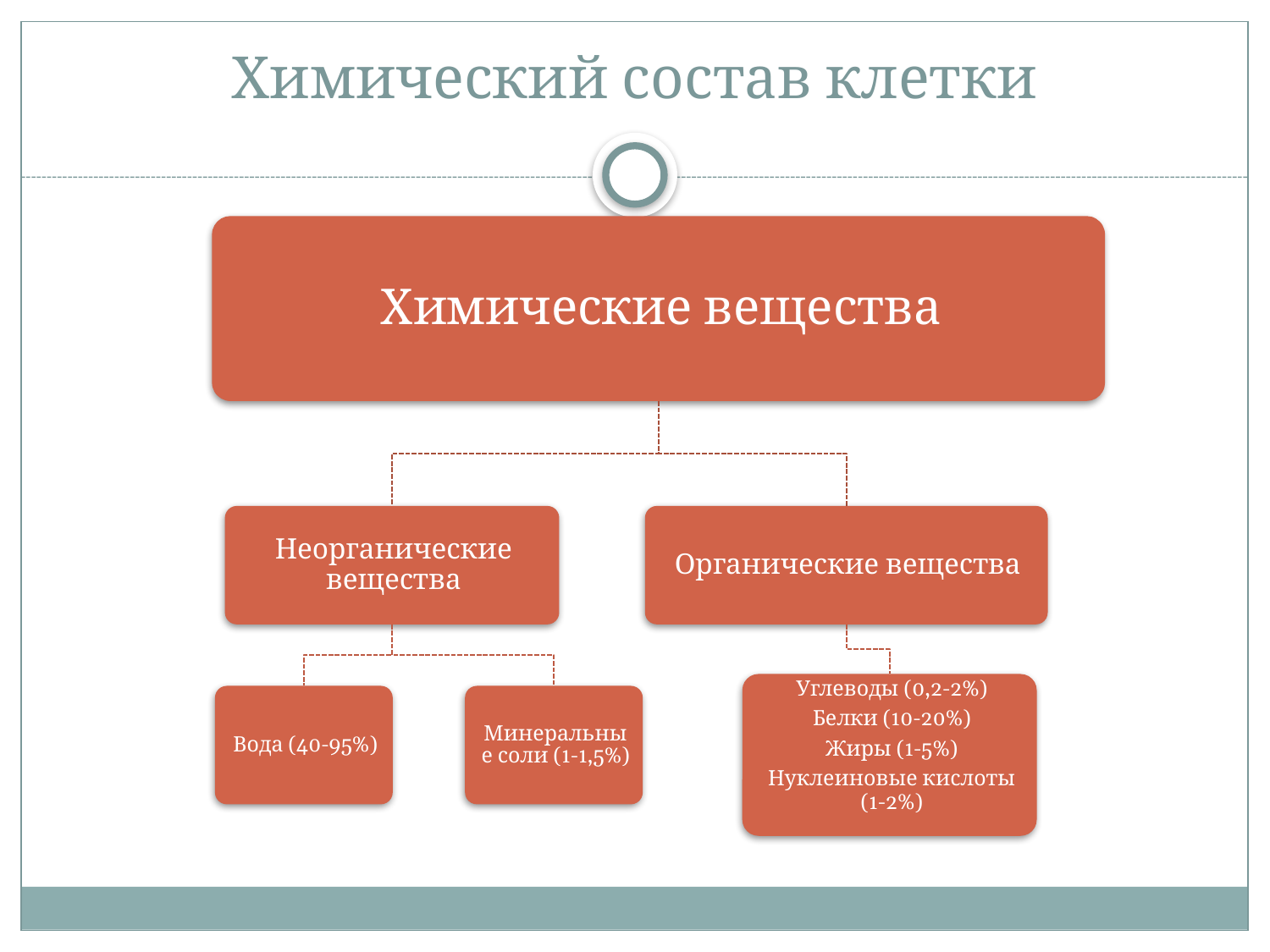

# Химический состав клетки
Химические вещества
Неорганические вещества
Вода (40-95%)
Минеральные соли (1-1,5%)
Органические вещества
Углеводы (0,2-2%)
Белки (10-20%)
Жиры (1-5%)
Нуклеиновые кислоты (1-2%)